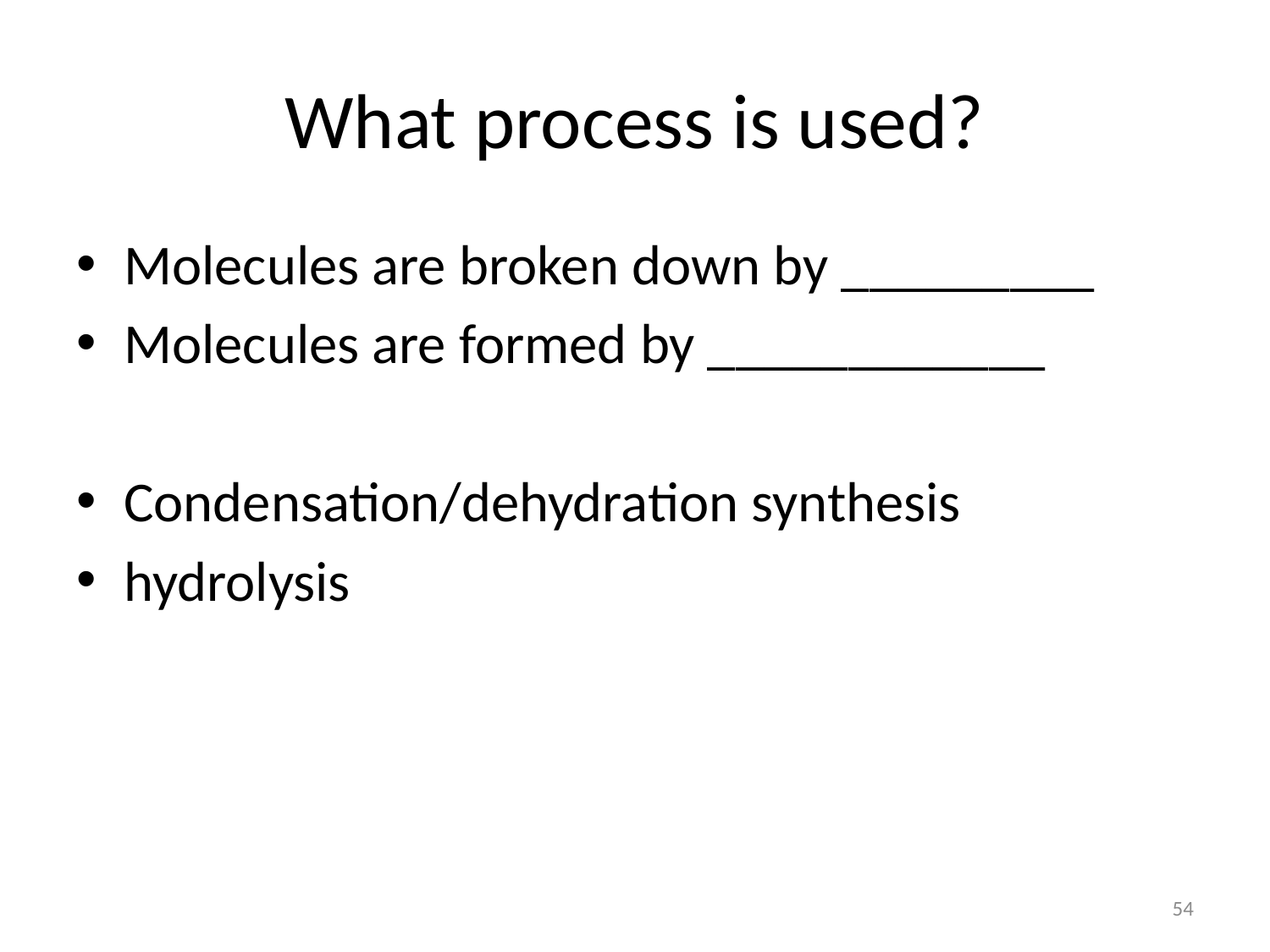

# What process is used?
Molecules are broken down by _________
Molecules are formed by ____________

Condensation/dehydration synthesis
hydrolysis
54